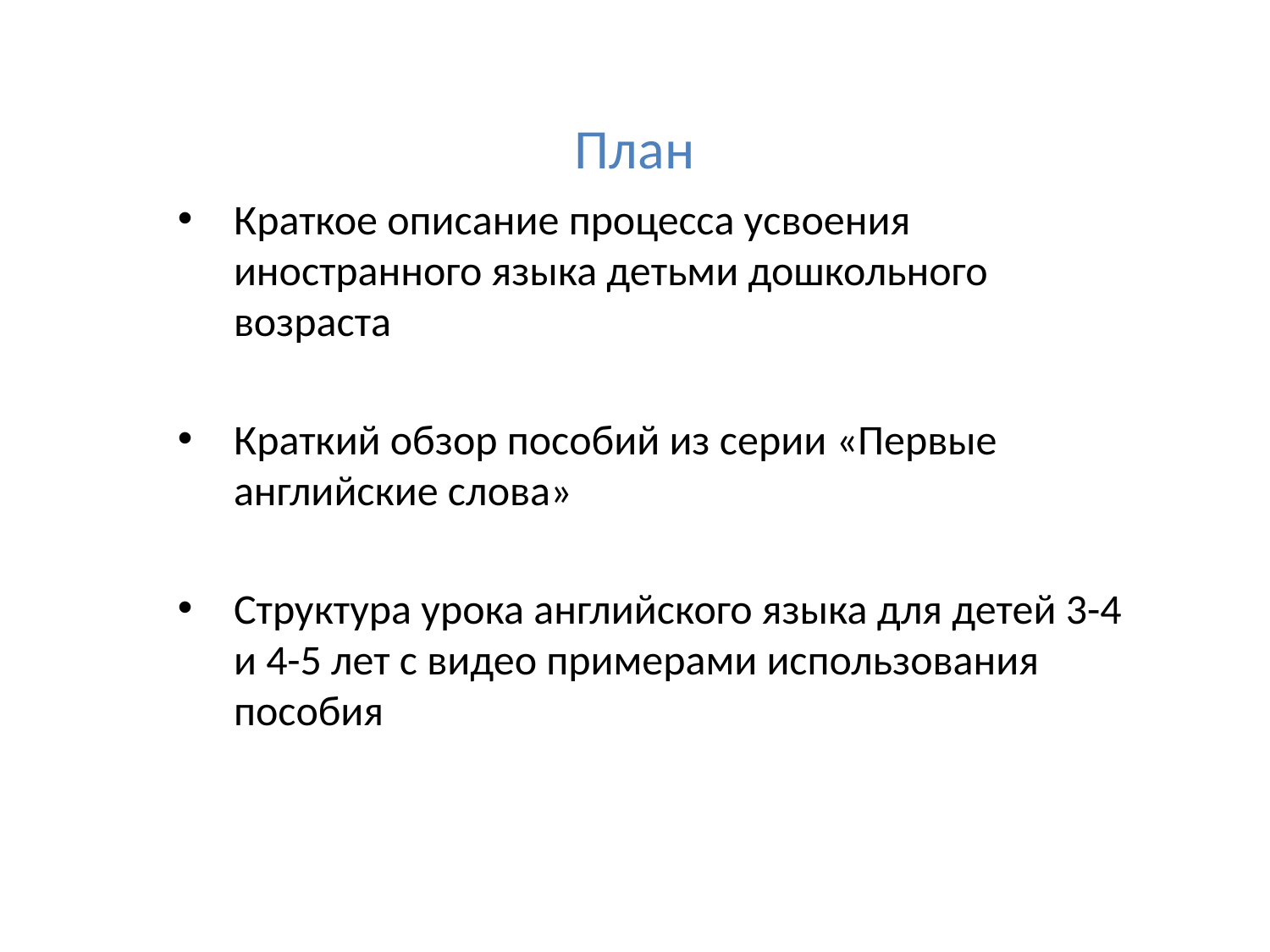

# План
Краткое описание процесса усвоения иностранного языка детьми дошкольного возраста

Краткий обзор пособий из серии «Первые английские слова»

Структура урока английского языка для детей 3-4 и 4-5 лет с видео примерами использования пособия